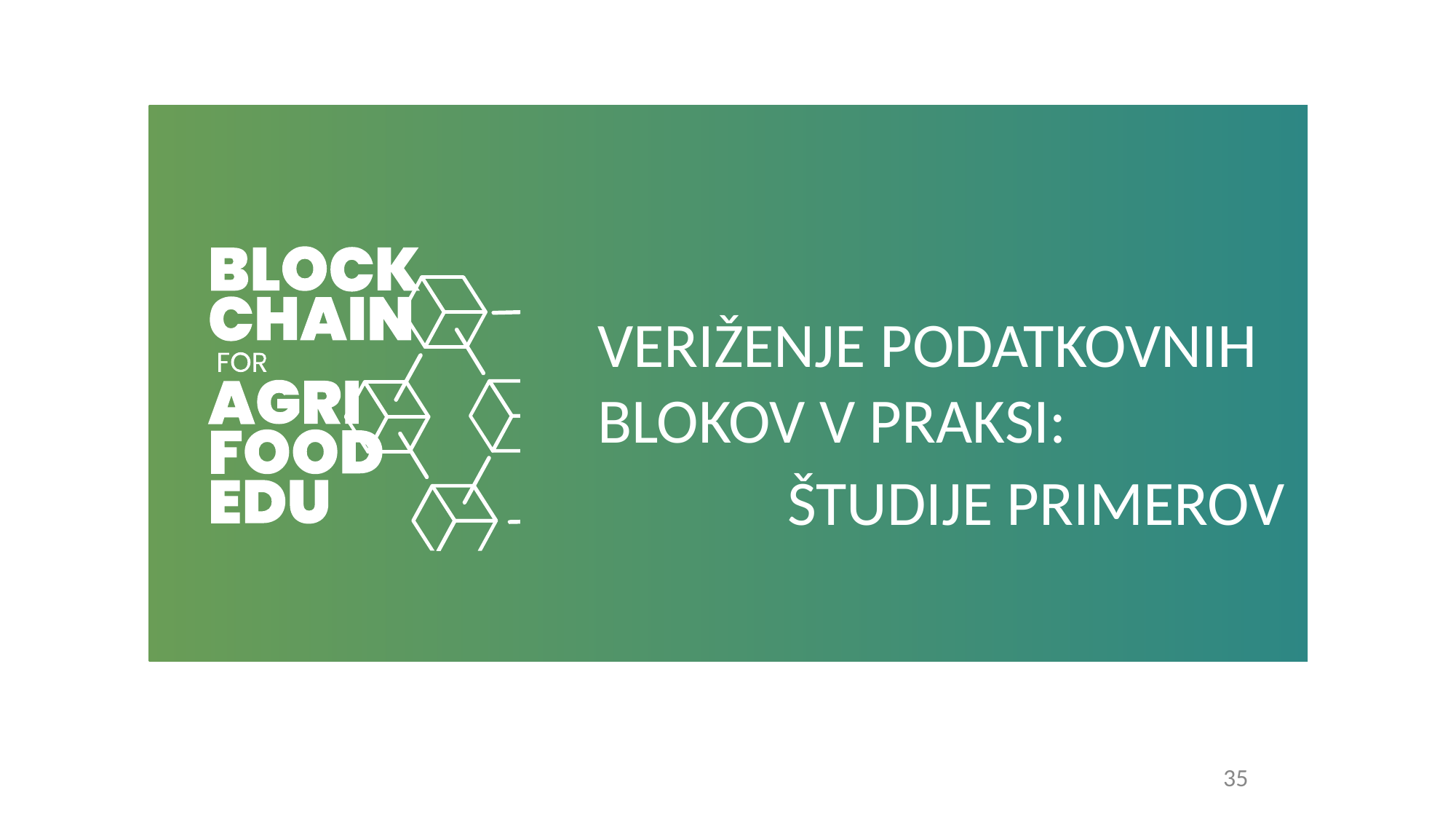

VERIŽENJE PODATKOVNIH BLOKOV V PRAKSI:
ŠTUDIJE PRIMEROV
35